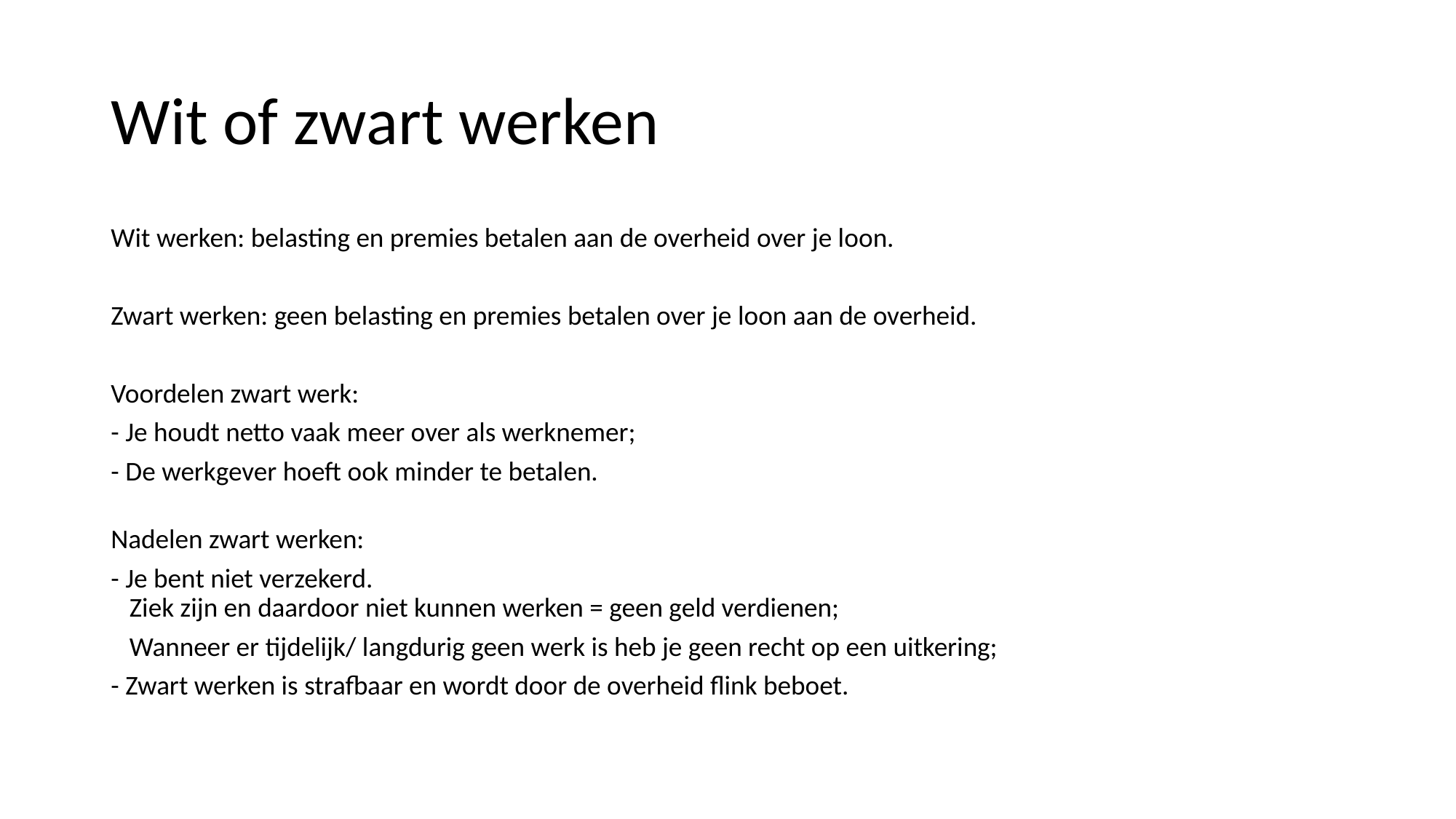

# Wit of zwart werken
Wit werken: belasting en premies betalen aan de overheid over je loon.

Zwart werken: geen belasting en premies betalen over je loon aan de overheid.

Voordelen zwart werk:
- Je houdt netto vaak meer over als werknemer;
- De werkgever hoeft ook minder te betalen.
Nadelen zwart werken:
- Je bent niet verzekerd.
   Ziek zijn en daardoor niet kunnen werken = geen geld verdienen;
   Wanneer er tijdelijk/ langdurig geen werk is heb je geen recht op een uitkering;
- Zwart werken is strafbaar en wordt door de overheid flink beboet.